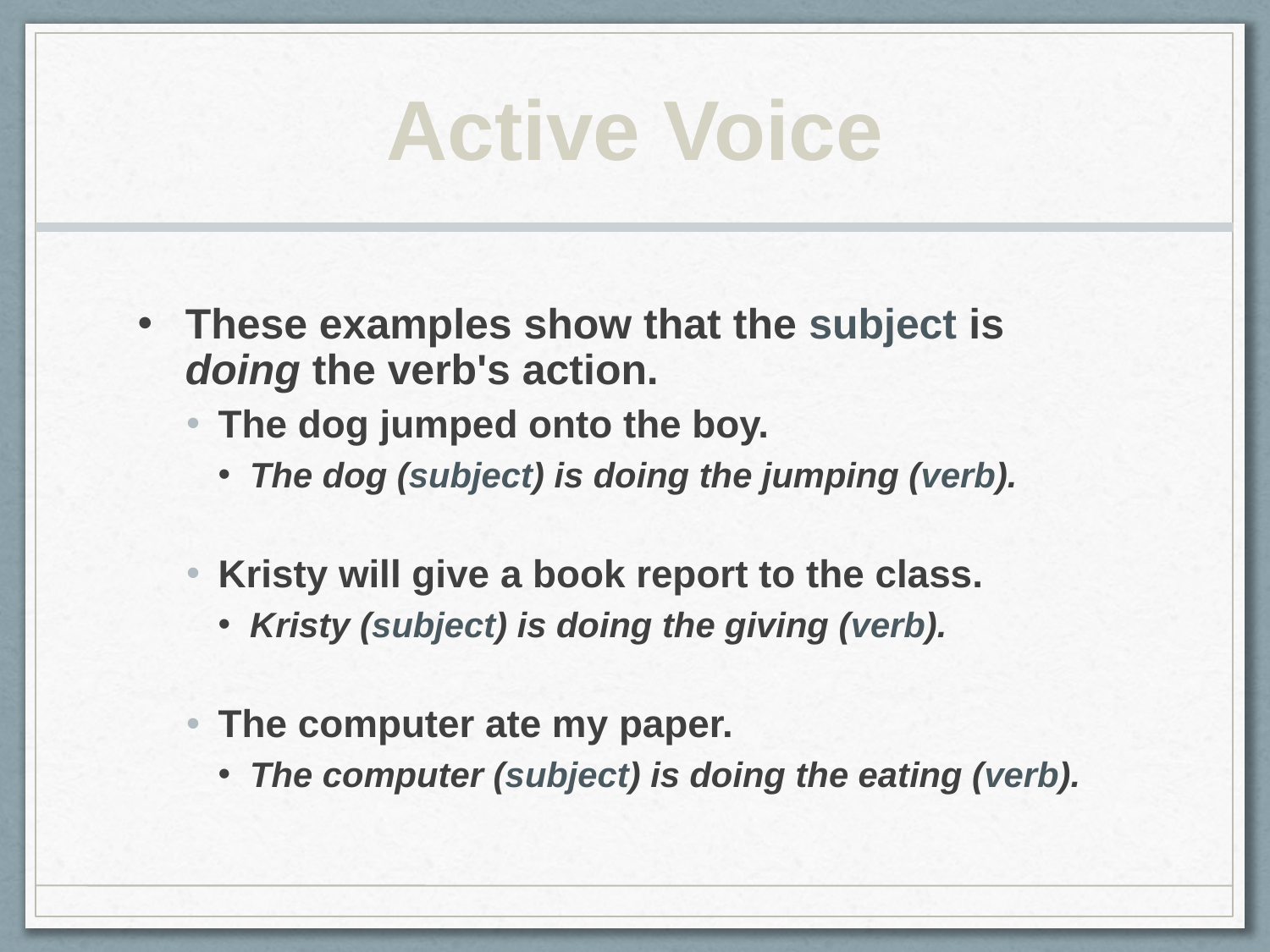

# Active Voice
These examples show that the subject is  doing the verb's action.
The dog jumped onto the boy.
The dog (subject) is doing the jumping (verb).

Kristy will give a book report to the class.
Kristy (subject) is doing the giving (verb).

The computer ate my paper.
The computer (subject) is doing the eating (verb).